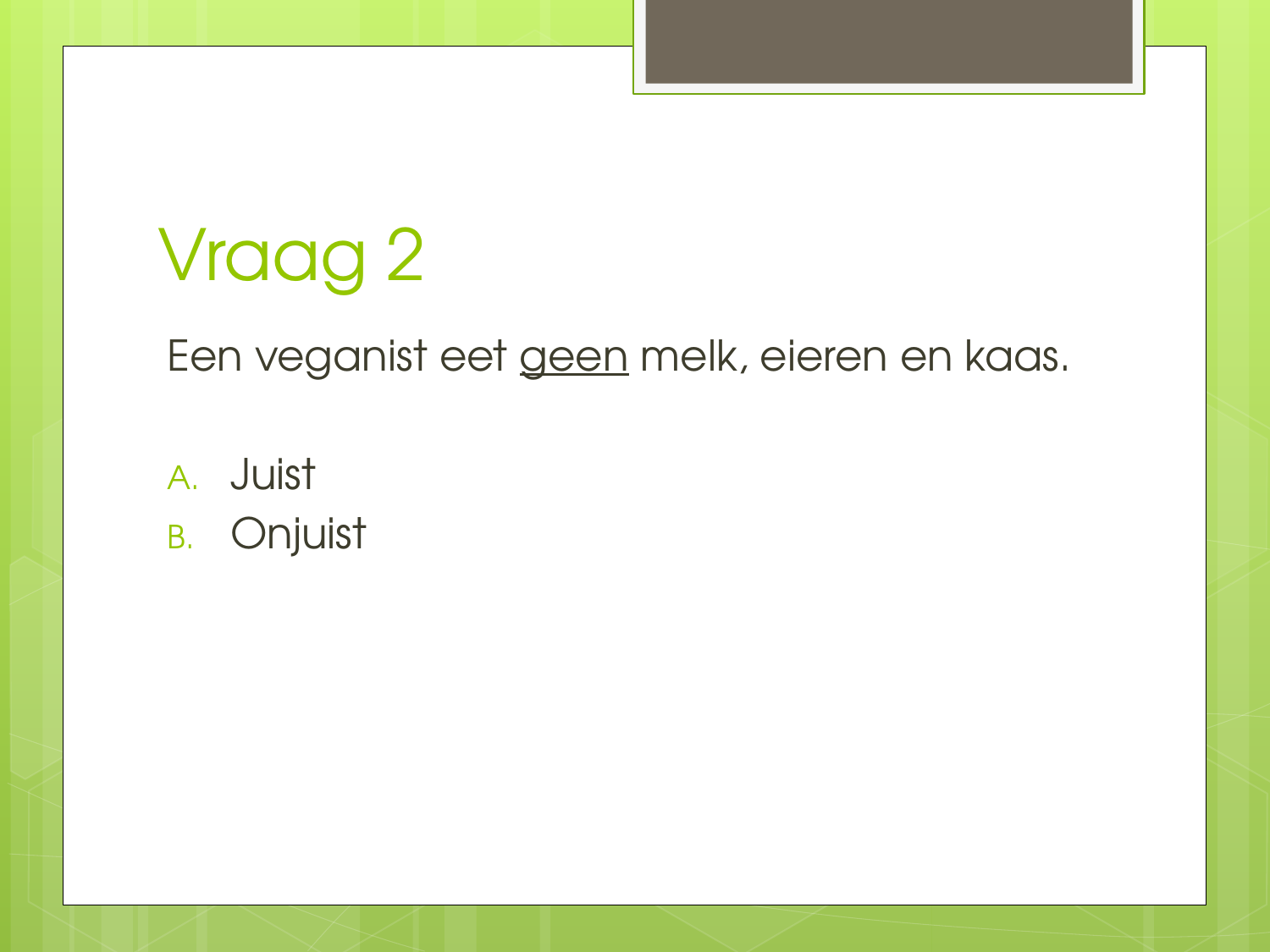

# Vraag 2
Een veganist eet geen melk, eieren en kaas.

Juist
Onjuist